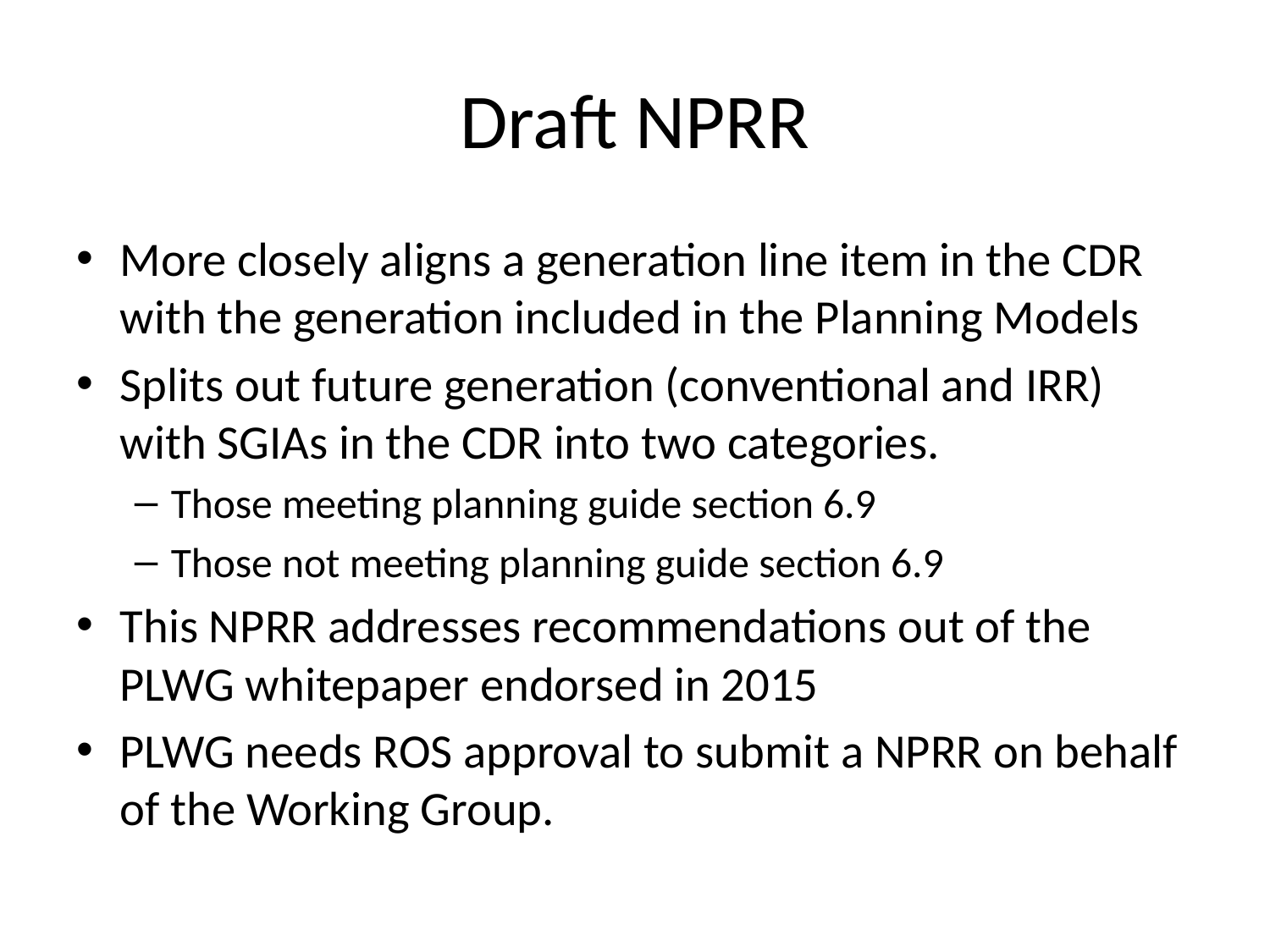

# Draft NPRR
More closely aligns a generation line item in the CDR with the generation included in the Planning Models
Splits out future generation (conventional and IRR) with SGIAs in the CDR into two categories.
Those meeting planning guide section 6.9
Those not meeting planning guide section 6.9
This NPRR addresses recommendations out of the PLWG whitepaper endorsed in 2015
PLWG needs ROS approval to submit a NPRR on behalf of the Working Group.